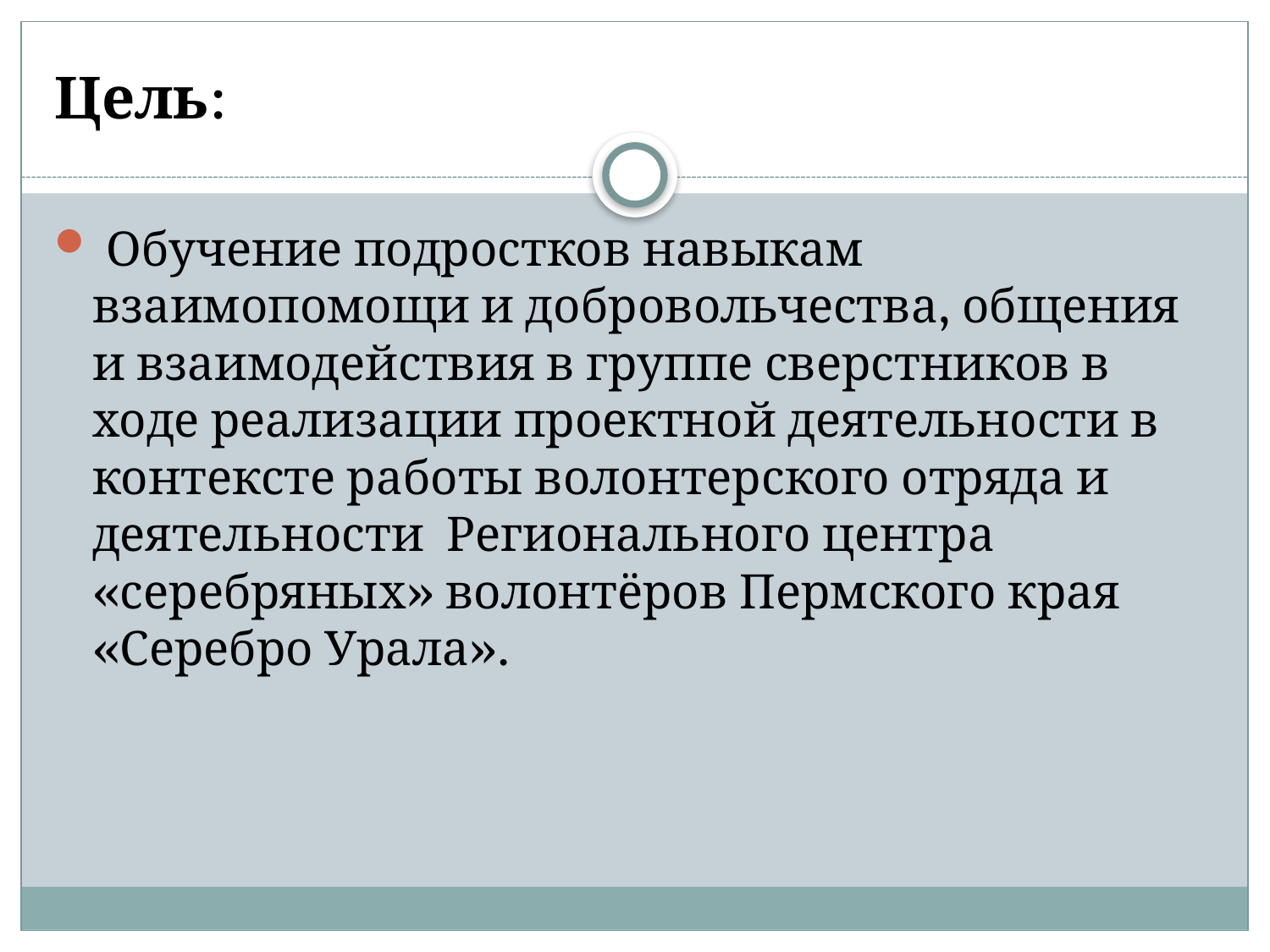

# Цель:
 Обучение подростков навыкам взаимопомощи и добровольчества, общения и взаимодействия в группе сверстников в ходе реализации проектной деятельности в контексте работы волонтерского отряда и деятельности  Регионального центра «серебряных» волонтёров Пермского края «Серебро Урала».